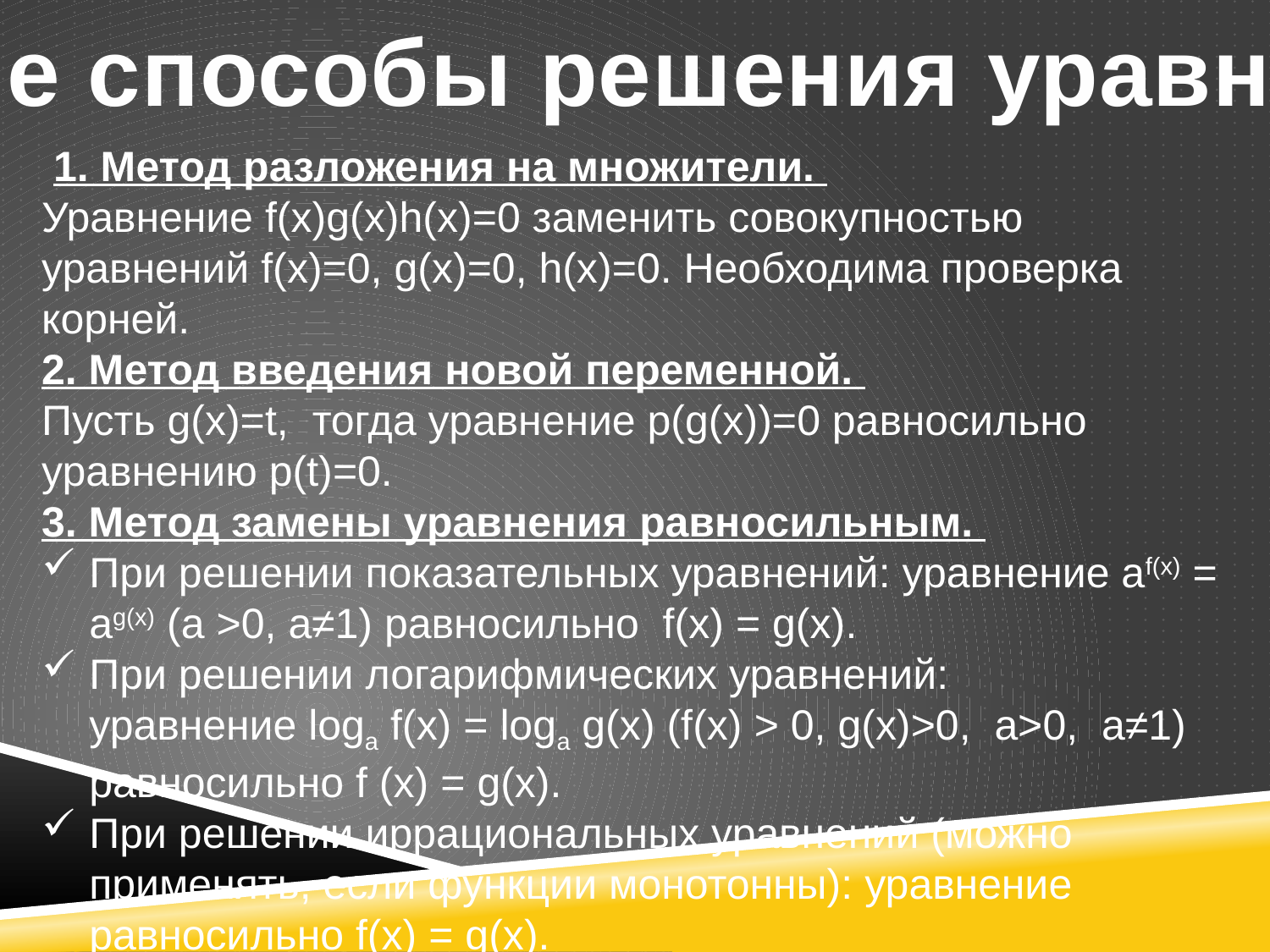

Общие способы решения уравнений:
 1. Метод разложения на множители.
Уравнение f(x)g(x)h(x)=0 заменить совокупностью уравнений f(x)=0, g(x)=0, h(x)=0. Необходима проверка корней.
2. Метод введения новой переменной.
Пусть g(x)=t,  тогда уравнение p(g(x))=0 равносильно уравнению p(t)=0.
3. Метод замены уравнения равносильным.
При решении показательных уравнений: уравнение af(x) = ag(x) (a >0, a≠1) равносильно  f(x) = g(x).
При решении логарифмических уравнений: уравнение loga f(x) = loga g(x) (f(x) > 0, g(x)>0,  a>0,  a≠1) равносильно f (x) = g(x).
При решении иррациональных уравнений (можно применять, если функции монотонны): уравнение   равносильно f(x) = g(x).